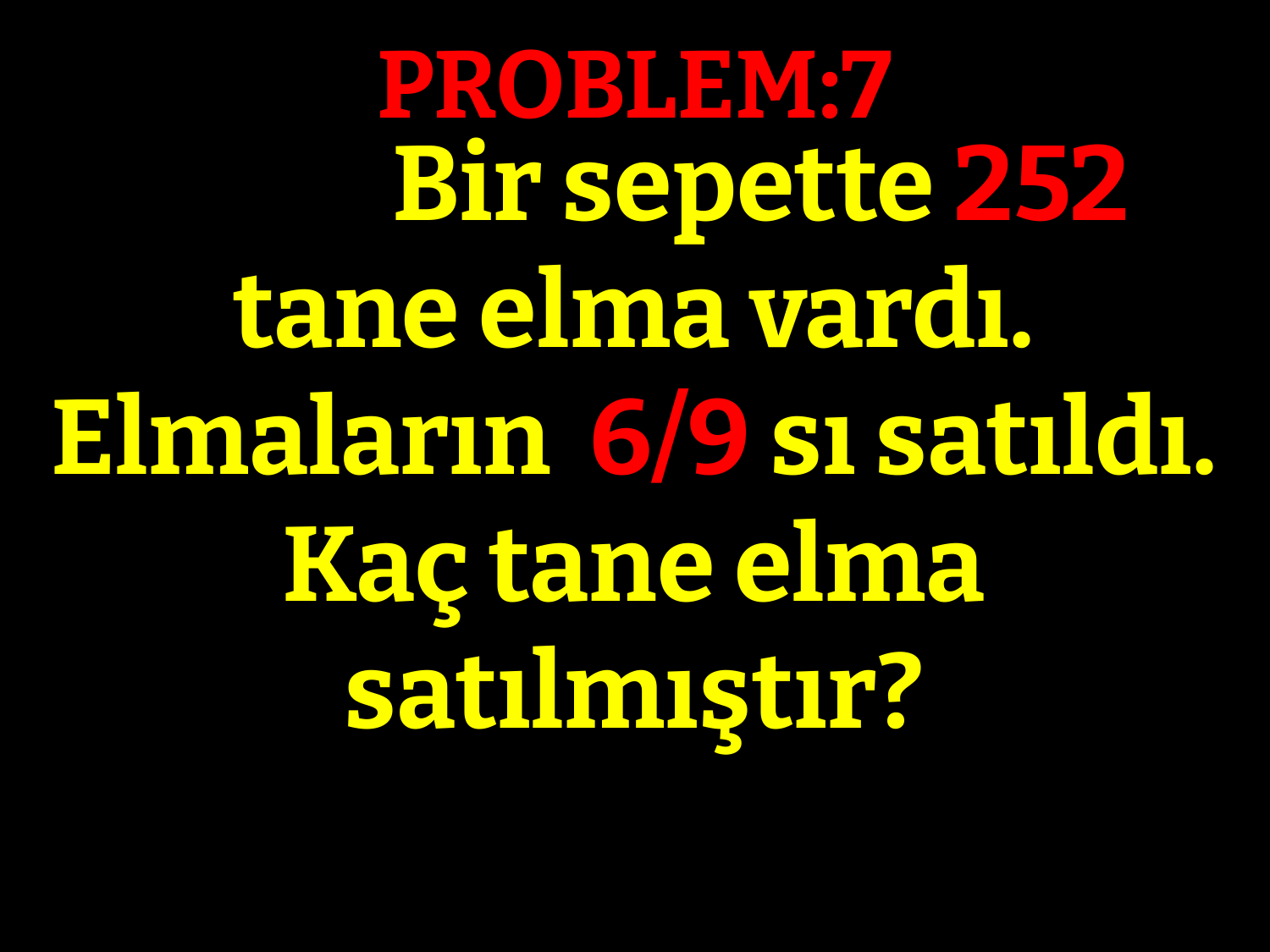

PROBLEM:7
 	 	Bir sepette 252 tane elma vardı. Elmaların  6/9 sı satıldı. Kaç tane elma satılmıştır?
#